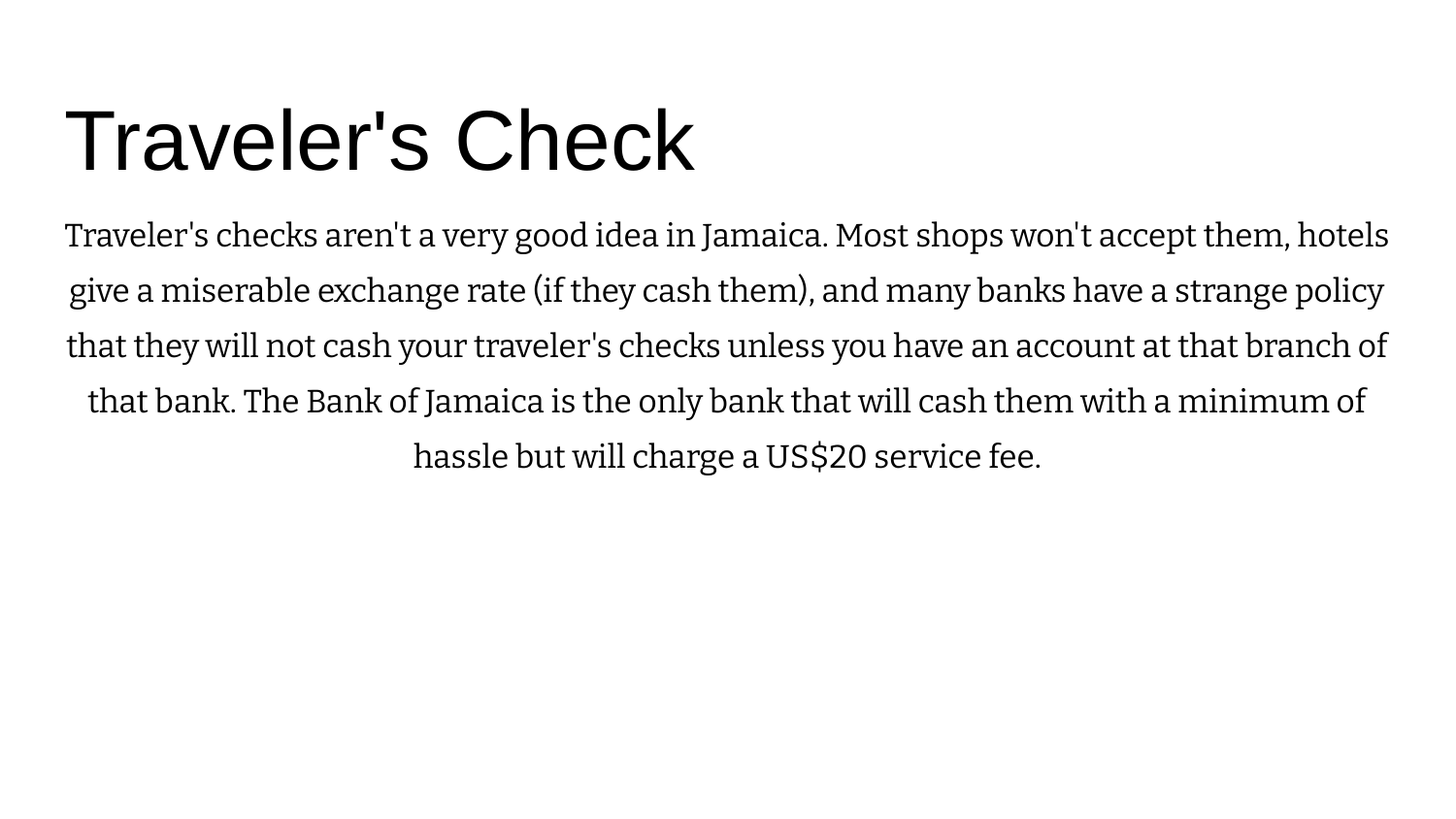

# Traveler's Check
Traveler's checks aren't a very good idea in Jamaica. Most shops won't accept them, hotels give a miserable exchange rate (if they cash them), and many banks have a strange policy that they will not cash your traveler's checks unless you have an account at that branch of that bank. The Bank of Jamaica is the only bank that will cash them with a minimum of hassle but will charge a US$20 service fee.